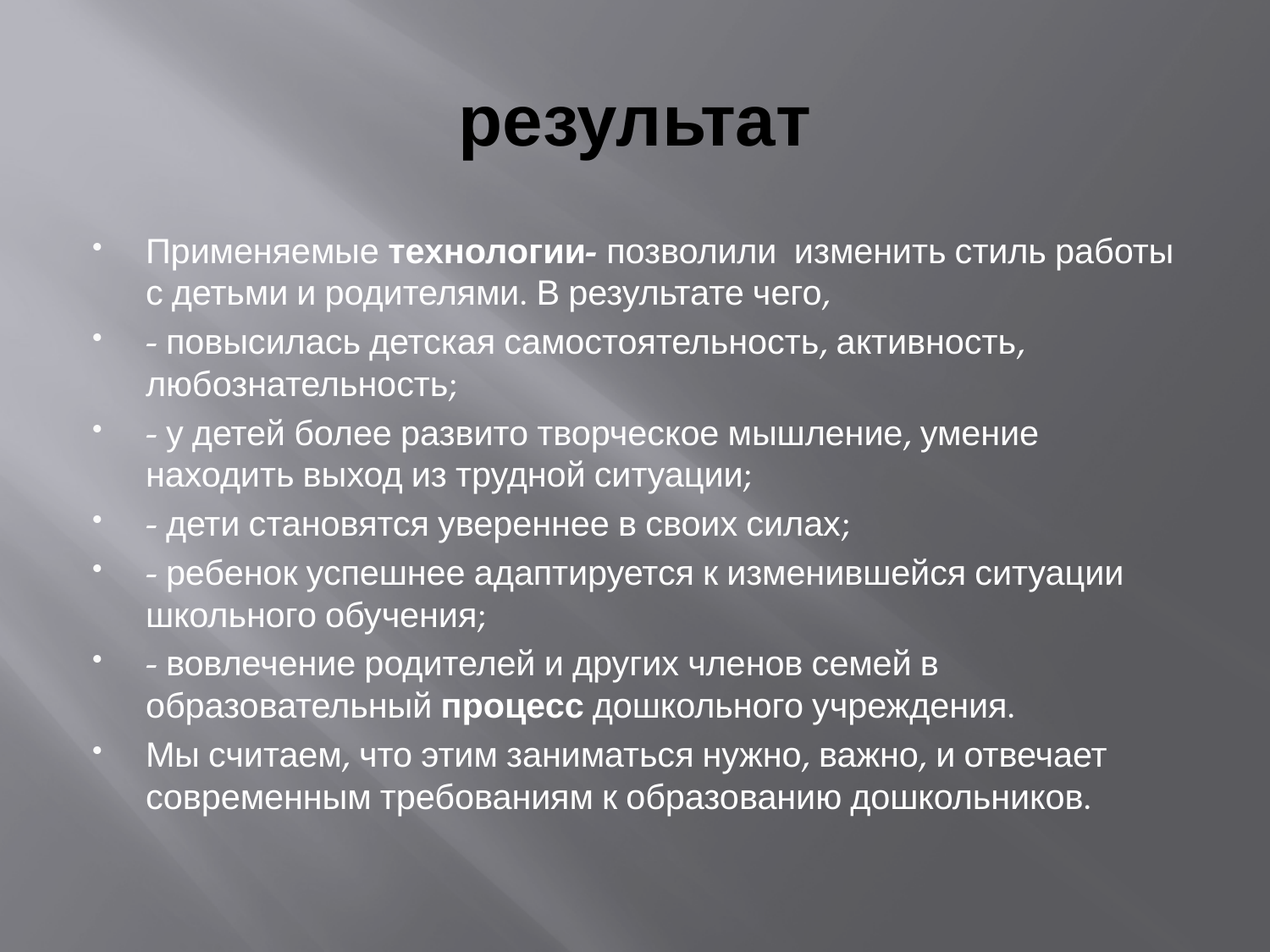

# результат
Применяемые технологии- позволили  изменить стиль работы с детьми и родителями. В результате чего,
- повысилась детская самостоятельность, активность, любознательность;
- у детей более развито творческое мышление, умение находить выход из трудной ситуации;
- дети становятся увереннее в своих силах;
- ребенок успешнее адаптируется к изменившейся ситуации школьного обучения;
- вовлечение родителей и других членов семей в образовательный процесс дошкольного учреждения.
Мы считаем, что этим заниматься нужно, важно, и отвечает современным требованиям к образованию дошкольников.